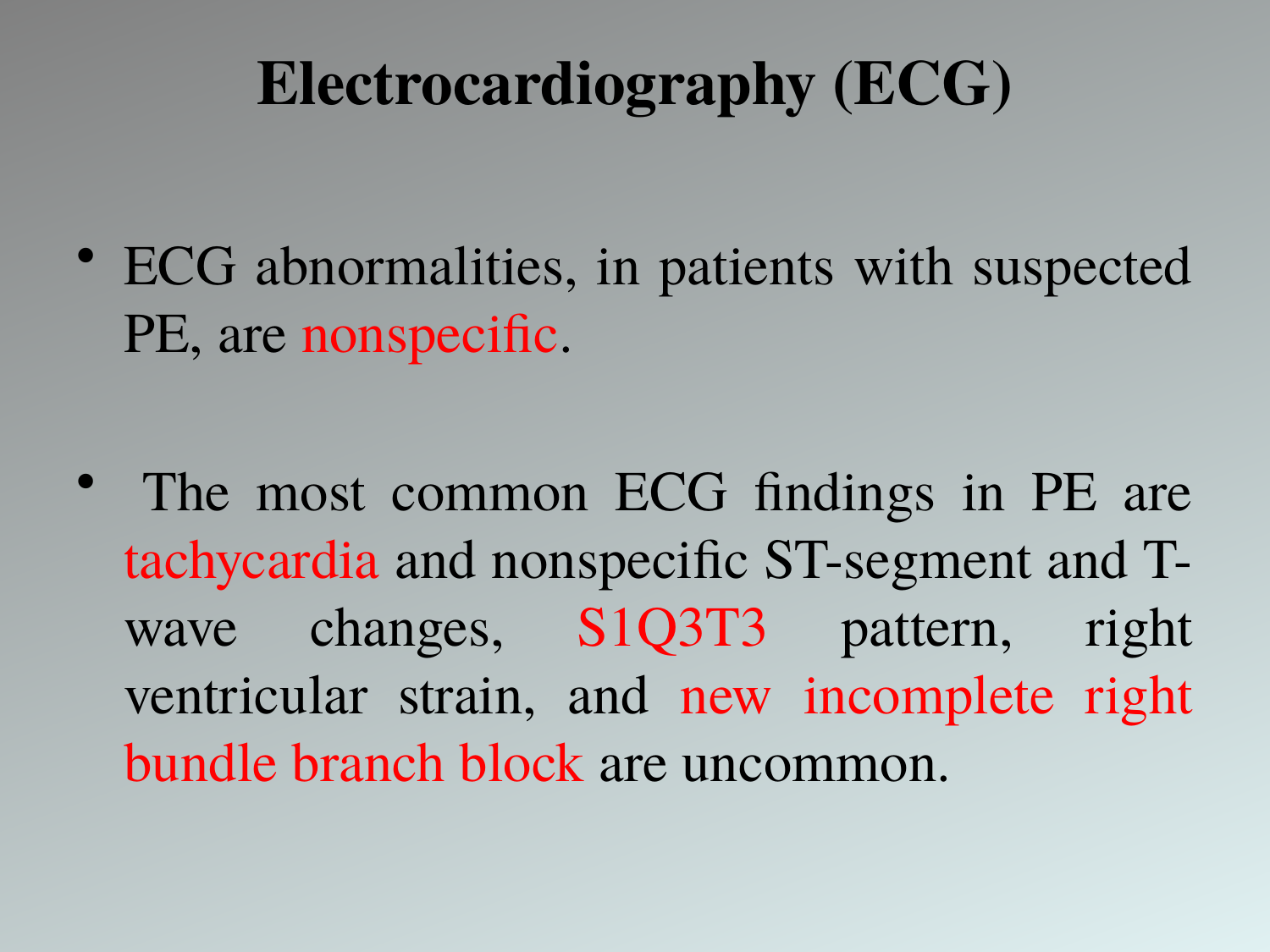

# Electrocardiography (ECG)
ECG abnormalities, in patients with suspected PE, are nonspecific.

 The most common ECG findings in PE are tachycardia and nonspecific ST-segment and T-wave changes, S1Q3T3 pattern, right ventricular strain, and new incomplete right bundle branch block are uncommon.